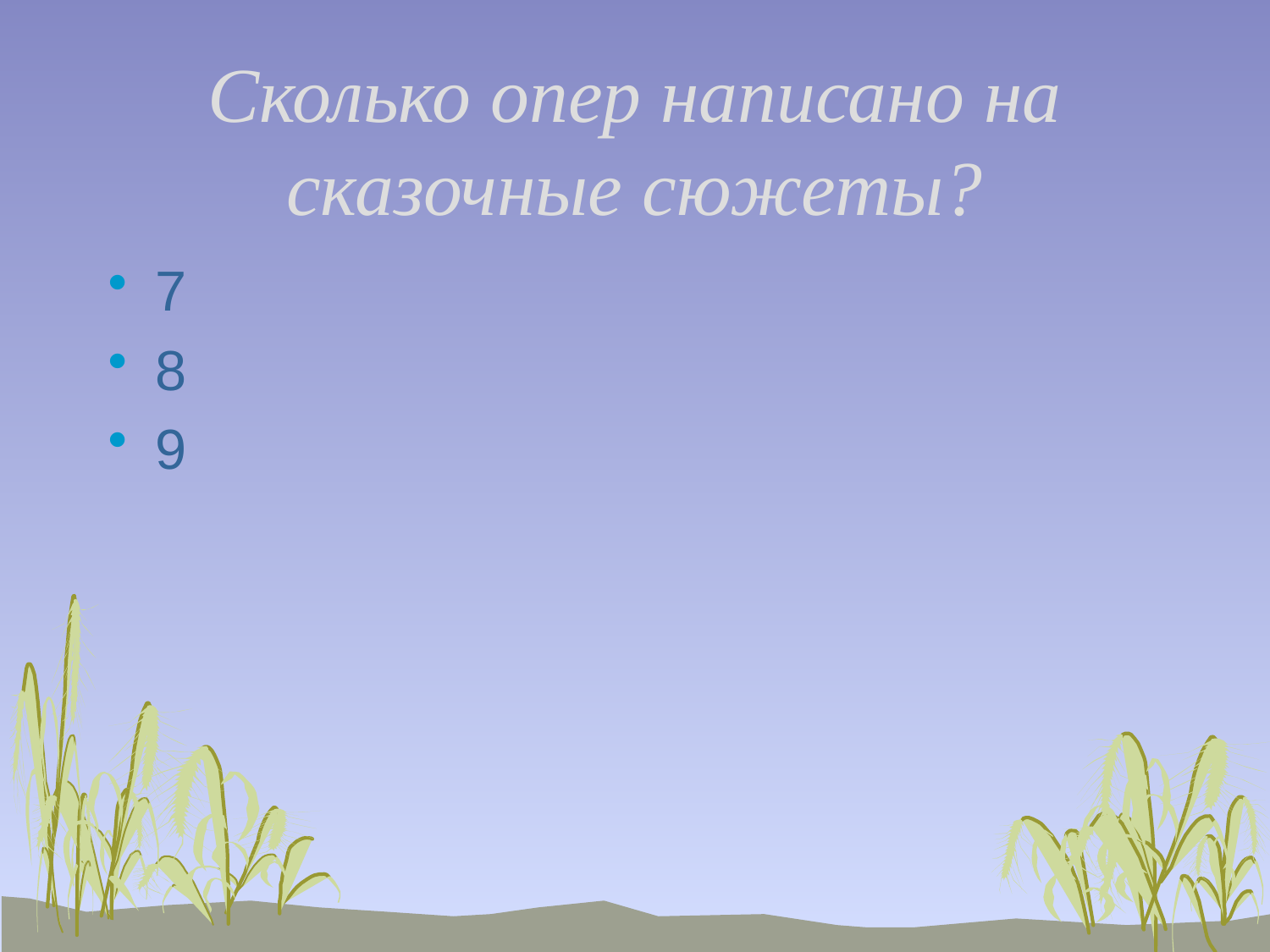

# Сколько опер написано на сказочные сюжеты?
7
8
9